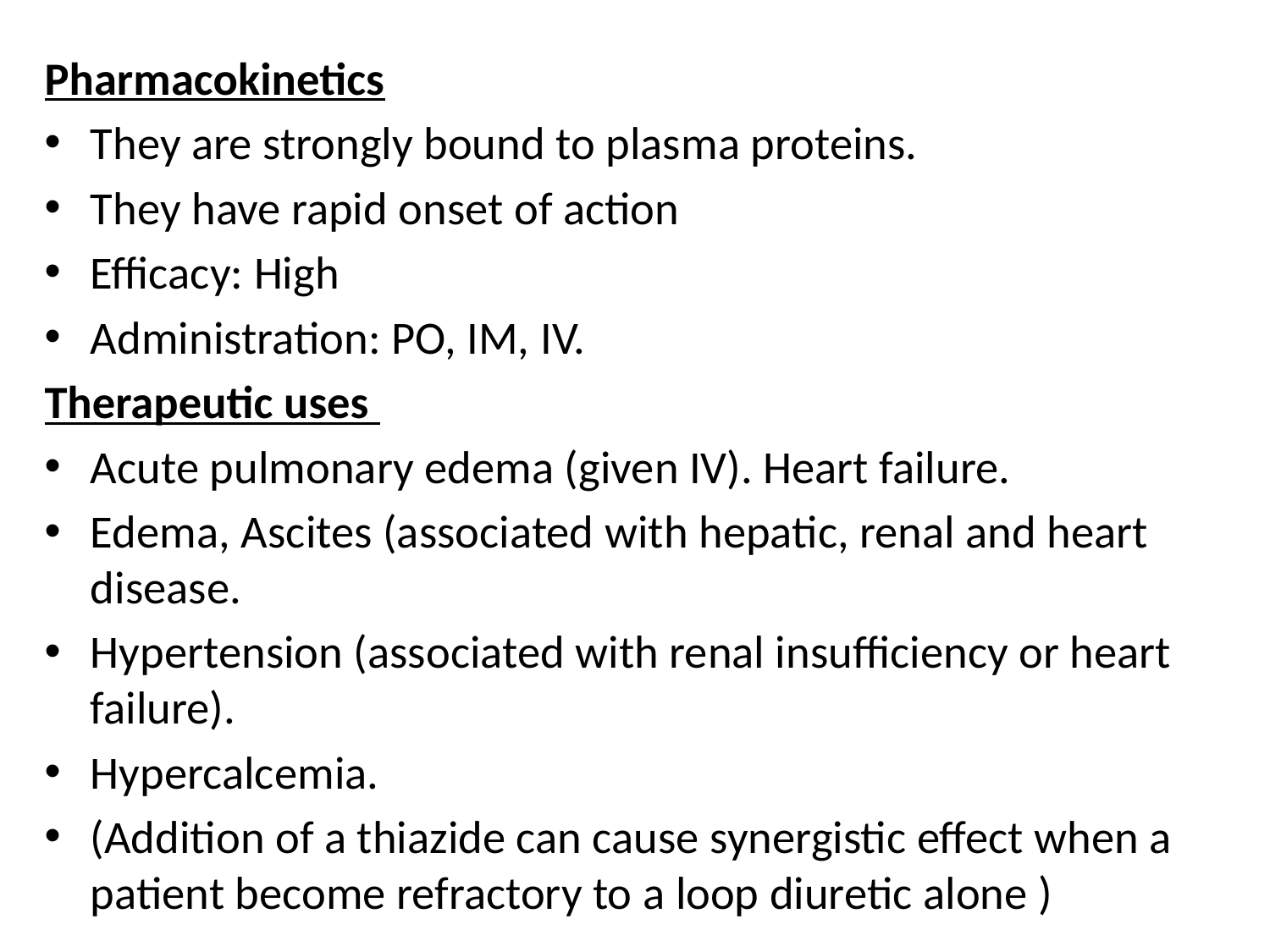

Pharmacokinetics
They are strongly bound to plasma proteins.
They have rapid onset of action
Efficacy: High
Administration: PO, IM, IV.
Therapeutic uses
Acute pulmonary edema (given IV). Heart failure.
Edema, Ascites (associated with hepatic, renal and heart disease.
Hypertension (associated with renal insufficiency or heart failure).
Hypercalcemia.
(Addition of a thiazide can cause synergistic effect when a patient become refractory to a loop diuretic alone )